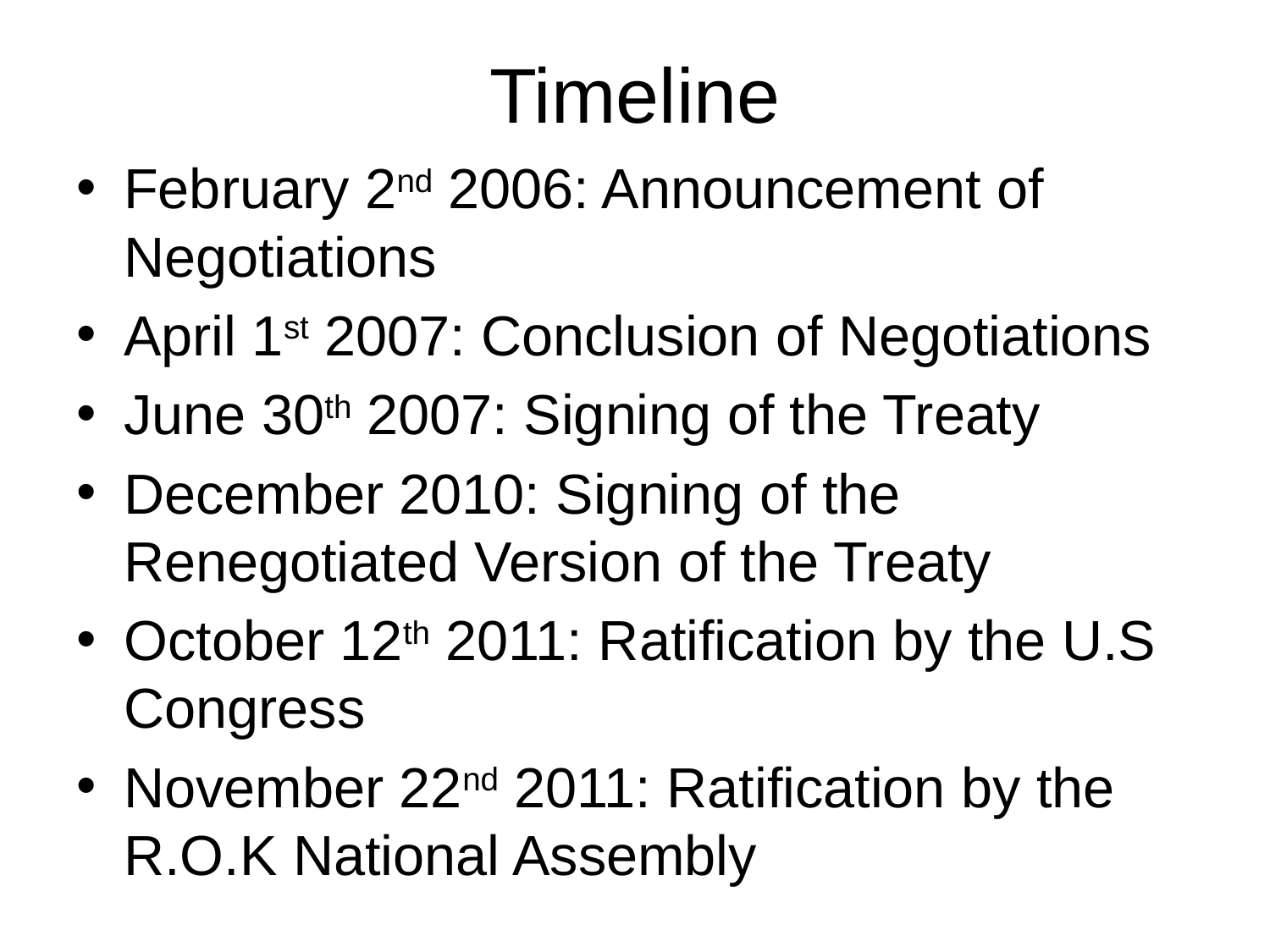

# Timeline
February 2nd 2006: Announcement of Negotiations
April 1st 2007: Conclusion of Negotiations
June 30th 2007: Signing of the Treaty
December 2010: Signing of the Renegotiated Version of the Treaty
October 12th 2011: Ratification by the U.S Congress
November 22nd 2011: Ratification by the R.O.K National Assembly